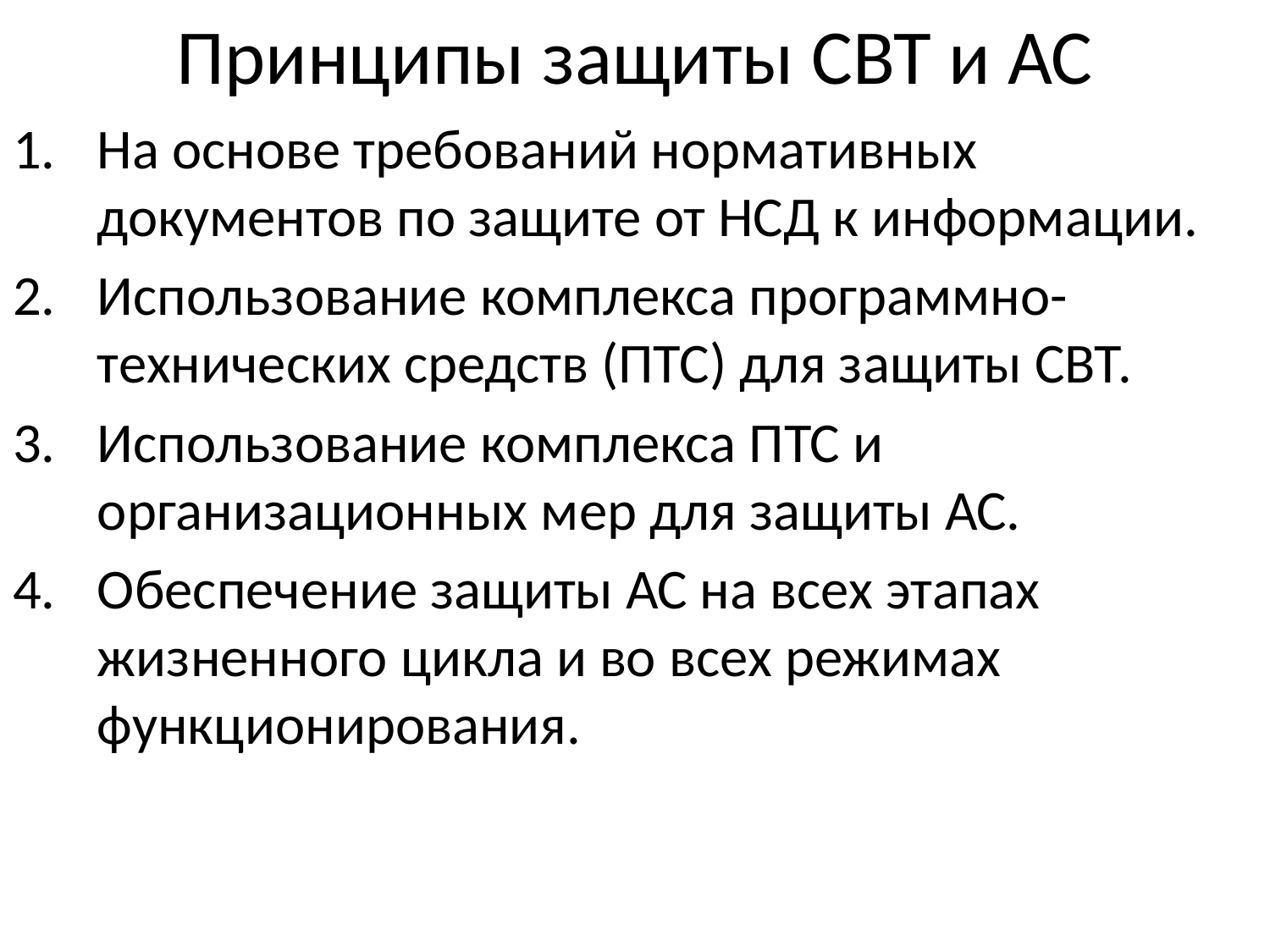

# Принципы защиты СВТ и АС
На основе требований нормативных документов по защите от НСД к информации.
Использование комплекса программно-технических средств (ПТС) для защиты СВТ.
Использование комплекса ПТС и организационных мер для защиты АС.
Обеспечение защиты АС на всех этапах жизненного цикла и во всех режимах функционирования.